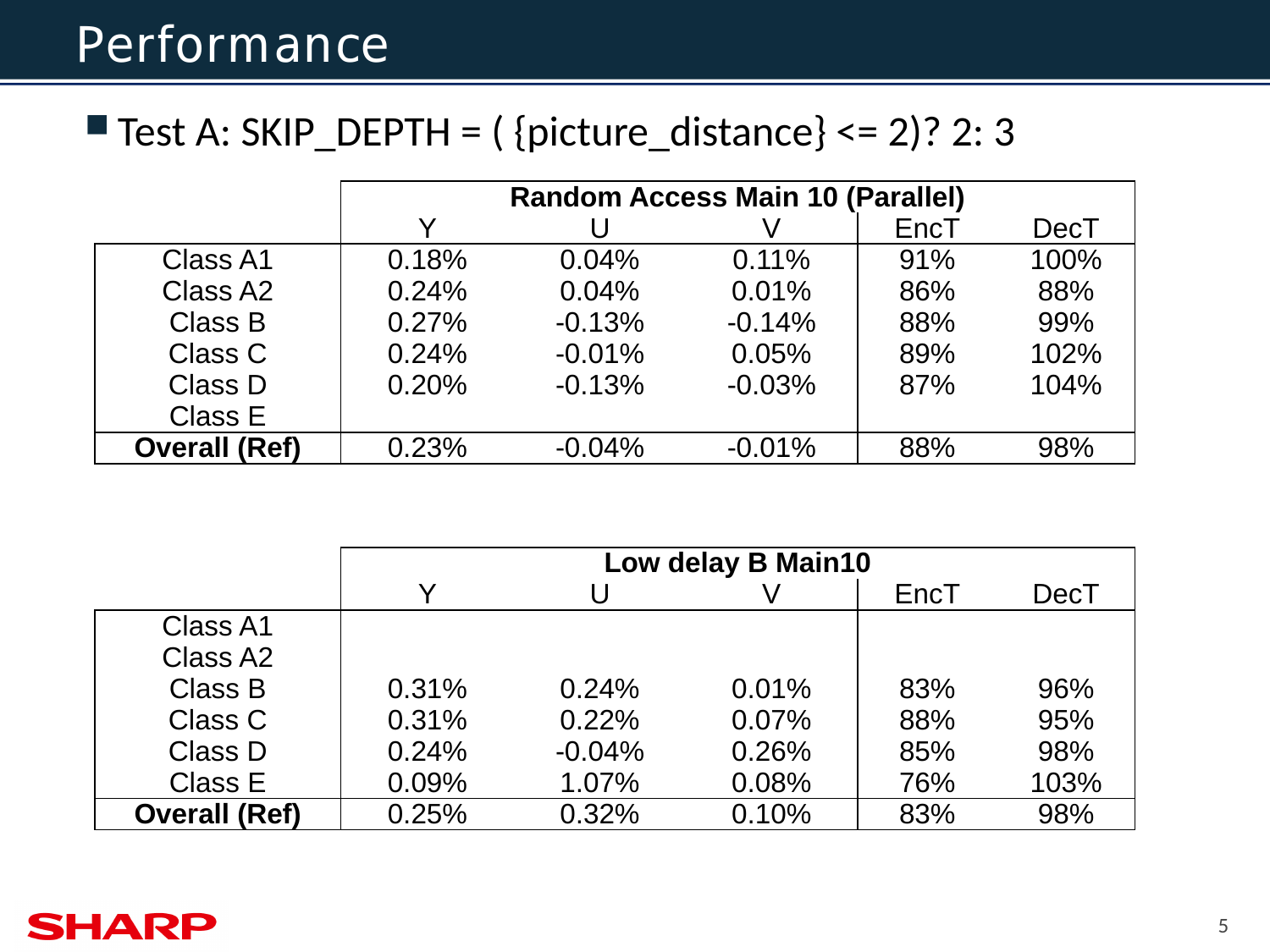

# Performance
Test A: SKIP_DEPTH = ( {picture_distance} <= 2)? 2: 3
|  | Random Access Main 10 (Parallel) |  |  |  |  |
| --- | --- | --- | --- | --- | --- |
|  | Y | U | V | EncT | DecT |
| Class A1 | 0.18% | 0.04% | 0.11% | 91% | 100% |
| Class A2 | 0.24% | 0.04% | 0.01% | 86% | 88% |
| Class B | 0.27% | -0.13% | -0.14% | 88% | 99% |
| Class C | 0.24% | -0.01% | 0.05% | 89% | 102% |
| Class D | 0.20% | -0.13% | -0.03% | 87% | 104% |
| Class E |  |  |  |  |  |
| Overall (Ref) | 0.23% | -0.04% | -0.01% | 88% | 98% |
|  | Low delay B Main10 |  |  |  |  |
| --- | --- | --- | --- | --- | --- |
|  | Y | U | V | EncT | DecT |
| Class A1 |  |  |  |  |  |
| Class A2 |  |  |  |  |  |
| Class B | 0.31% | 0.24% | 0.01% | 83% | 96% |
| Class C | 0.31% | 0.22% | 0.07% | 88% | 95% |
| Class D | 0.24% | -0.04% | 0.26% | 85% | 98% |
| Class E | 0.09% | 1.07% | 0.08% | 76% | 103% |
| Overall (Ref) | 0.25% | 0.32% | 0.10% | 83% | 98% |
5